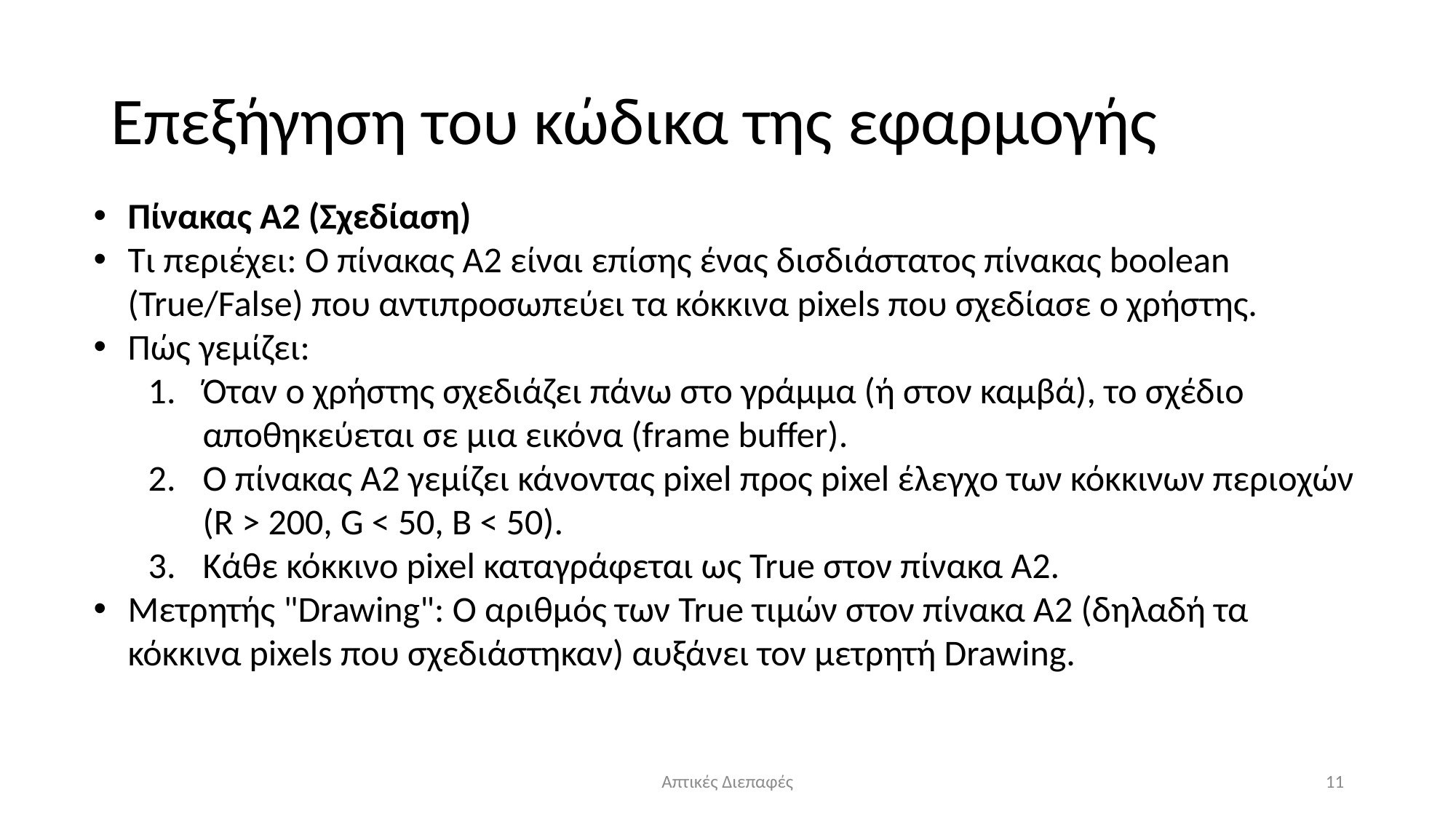

# Επεξήγηση του κώδικα της εφαρμογής
Πίνακας A2 (Σχεδίαση)
Τι περιέχει: Ο πίνακας A2 είναι επίσης ένας δισδιάστατος πίνακας boolean (True/False) που αντιπροσωπεύει τα κόκκινα pixels που σχεδίασε ο χρήστης.
Πώς γεμίζει:
Όταν ο χρήστης σχεδιάζει πάνω στο γράμμα (ή στον καμβά), το σχέδιο αποθηκεύεται σε μια εικόνα (frame buffer).
Ο πίνακας A2 γεμίζει κάνοντας pixel προς pixel έλεγχο των κόκκινων περιοχών (R > 200, G < 50, B < 50).
Κάθε κόκκινο pixel καταγράφεται ως True στον πίνακα A2.
Μετρητής "Drawing": Ο αριθμός των True τιμών στον πίνακα A2 (δηλαδή τα κόκκινα pixels που σχεδιάστηκαν) αυξάνει τον μετρητή Drawing.
Απτικές Διεπαφές
11